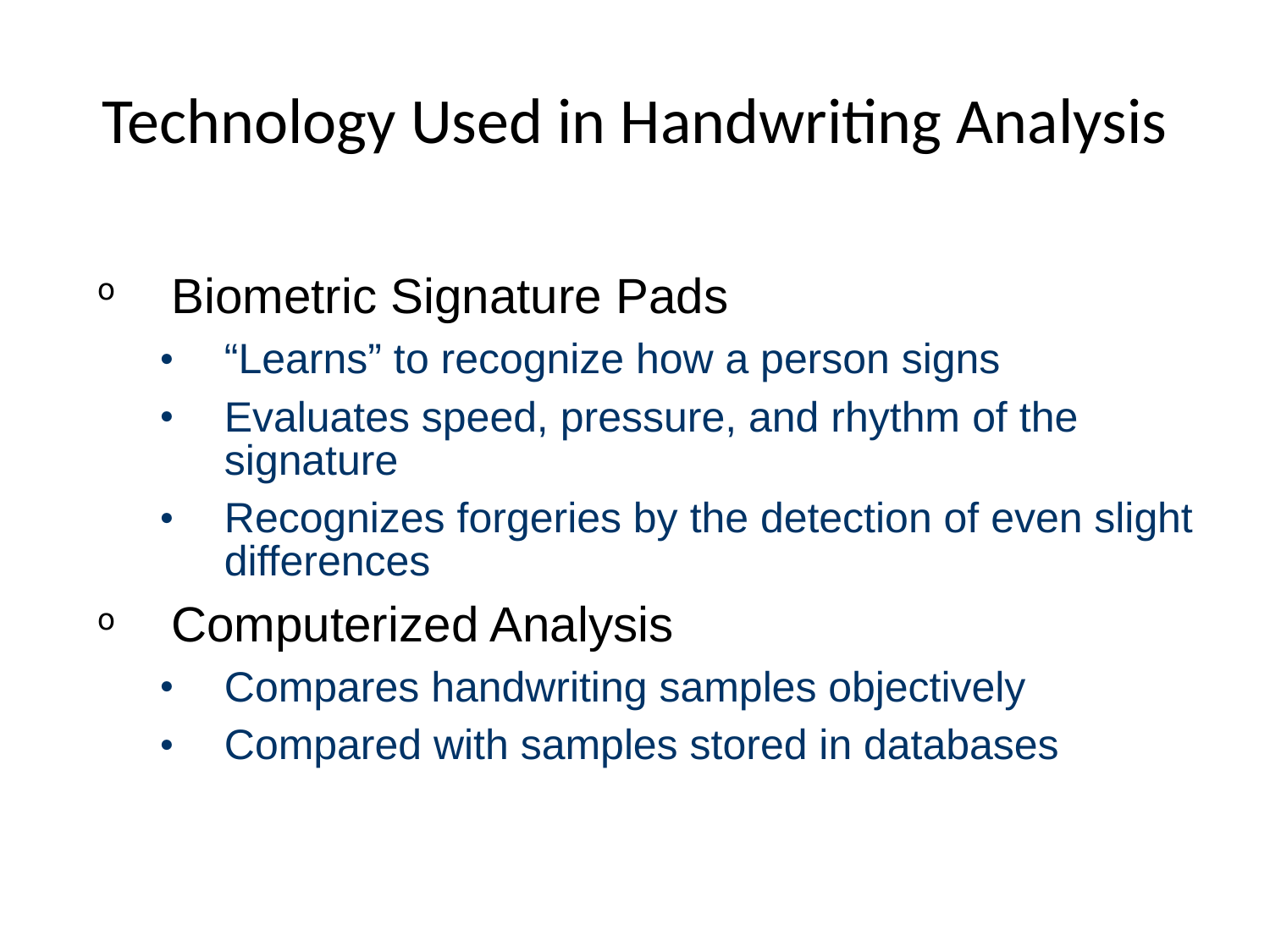

# Technology Used in Handwriting Analysis
Biometric Signature Pads
“Learns” to recognize how a person signs
Evaluates speed, pressure, and rhythm of the signature
Recognizes forgeries by the detection of even slight differences
Computerized Analysis
Compares handwriting samples objectively
Compared with samples stored in databases